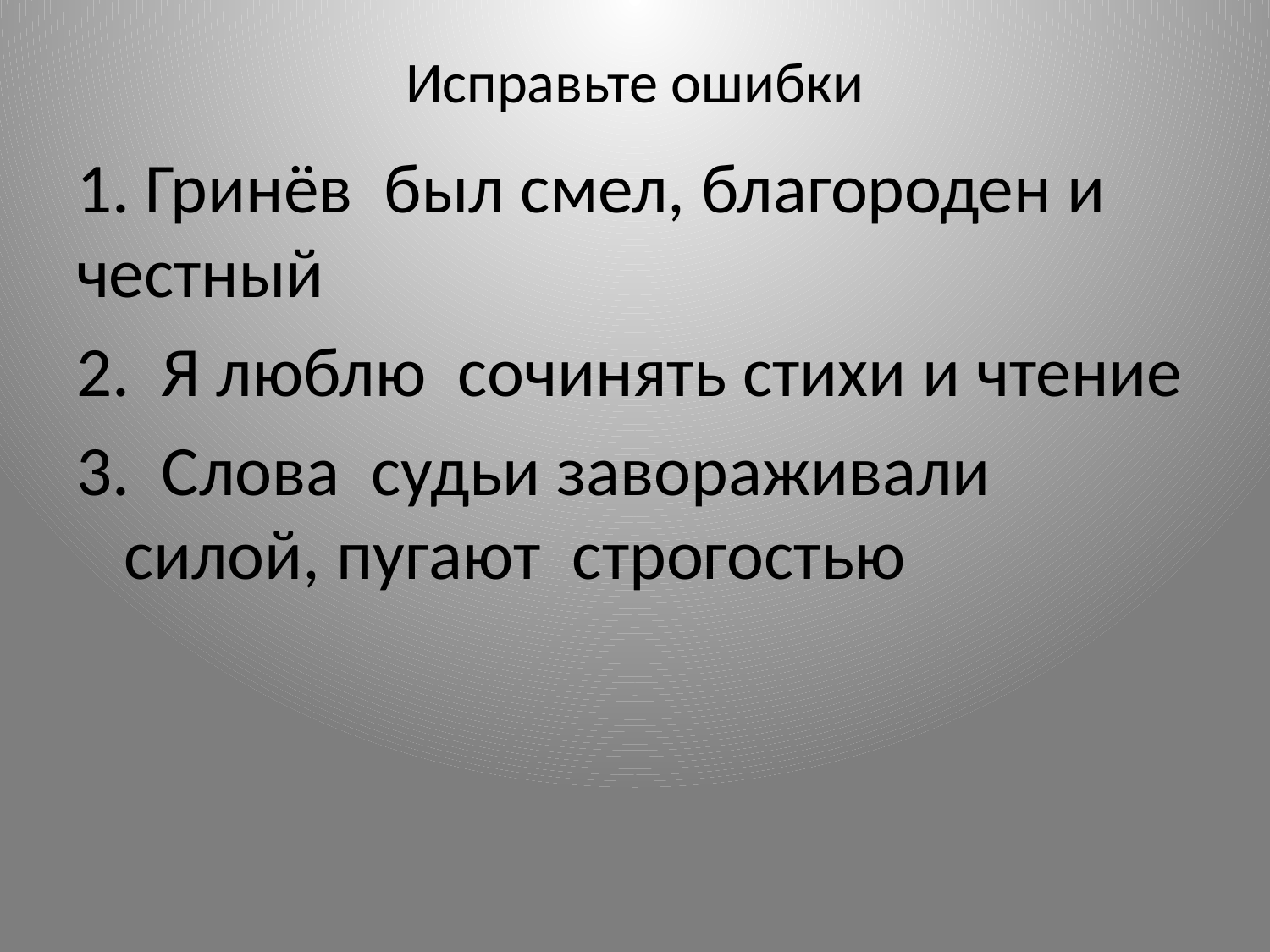

# Исправьте ошибки
1. Гринёв  был смел, благороден и честный
2.  Я люблю  сочинять стихи и чтение
3.  Слова  судьи завораживали  силой, пугают  строгостью